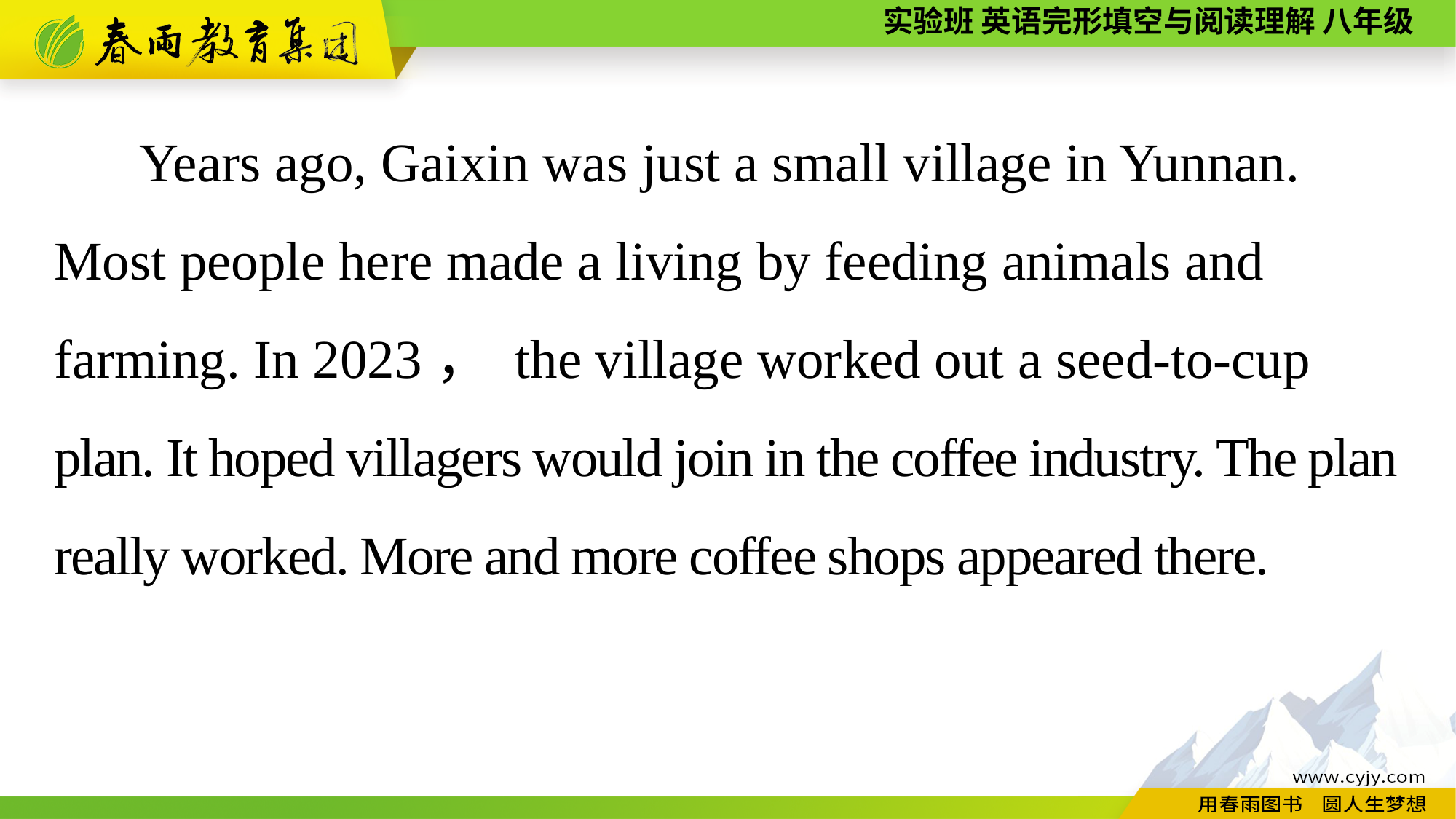

Years ago, Gaixin was just a small village in Yunnan. Most people here made a living by feeding animals and farming. In 2023， the village worked out a seed-to-cup plan. It hoped villagers would join in the coffee industry. The plan really worked. More and more coffee shops appeared there.